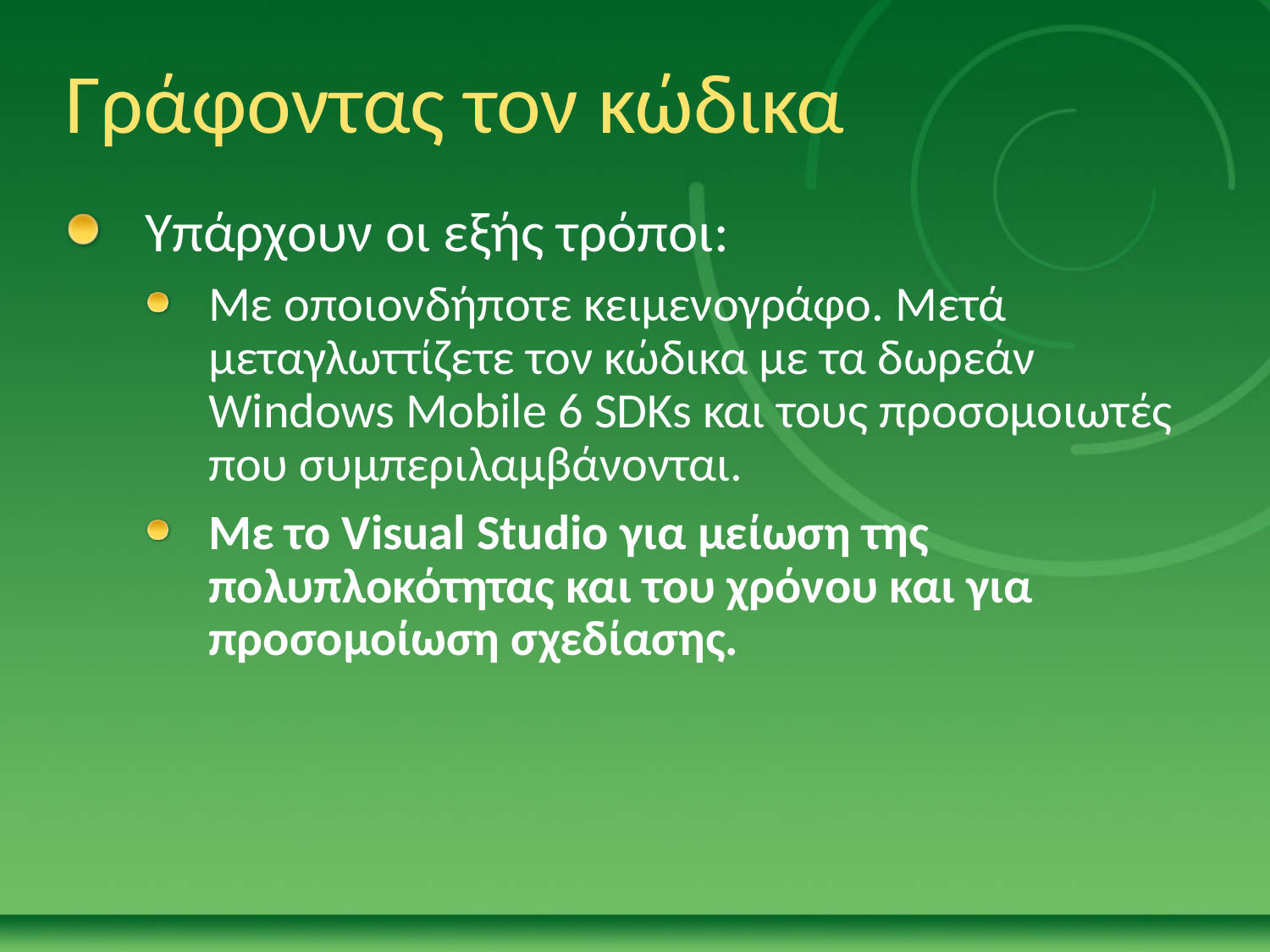

# Γράφοντας τον κώδικα
Υπάρχουν οι εξής τρόποι:
Με οποιονδήποτε κειμενογράφο. Μετά μεταγλωττίζετε τον κώδικα με τα δωρεάν Windows Mobile 6 SDKs και τους προσομοιωτές που συμπεριλαμβάνονται.
Με το Visual Studio για μείωση της πολυπλοκότητας και του χρόνου και για προσομοίωση σχεδίασης.